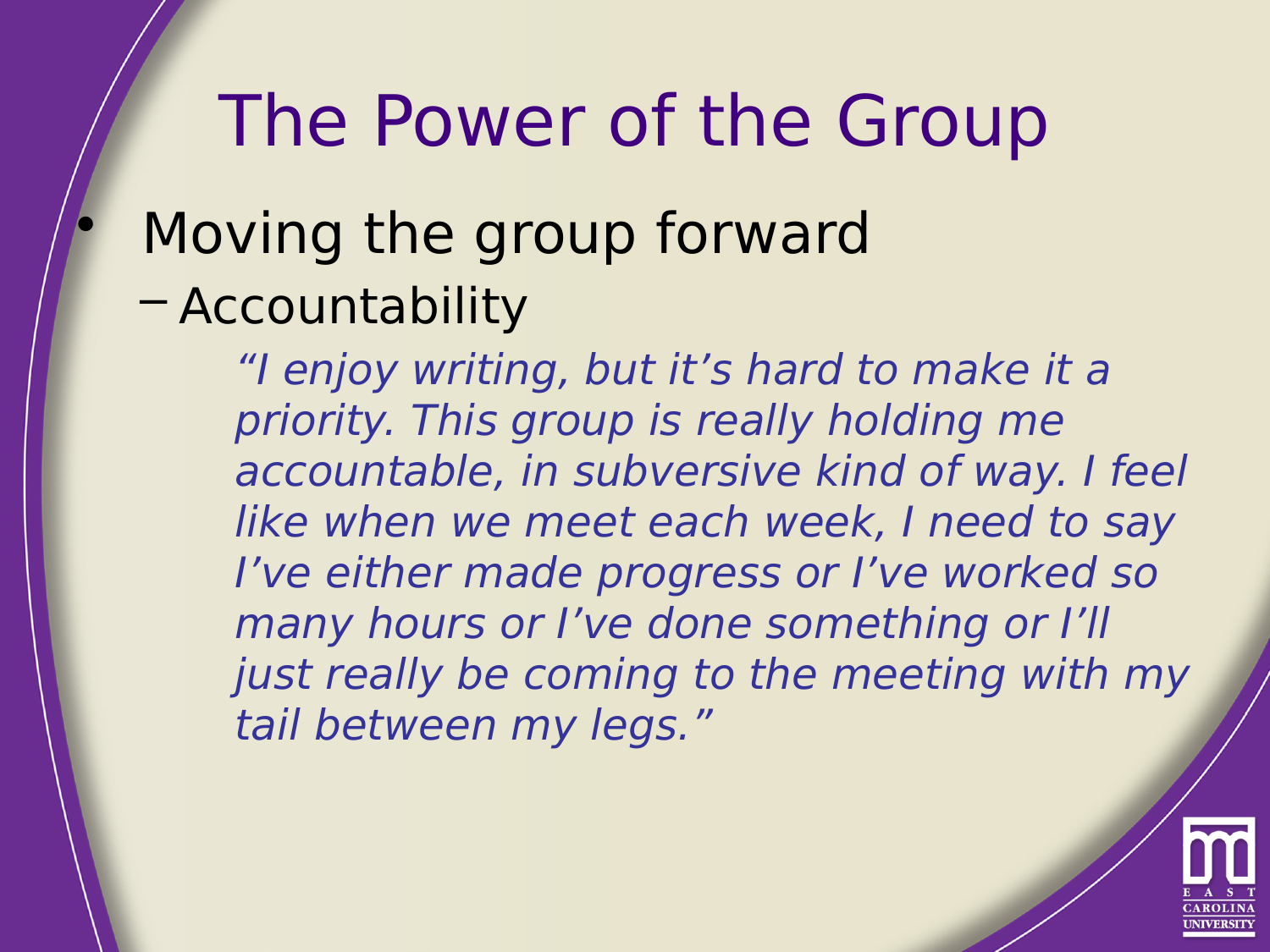

# The Power of the Group
 Moving the group forward
Accountability
	“I enjoy writing, but it’s hard to make it a priority. This group is really holding me accountable, in subversive kind of way. I feel like when we meet each week, I need to say I’ve either made progress or I’ve worked so many hours or I’ve done something or I’ll just really be coming to the meeting with my tail between my legs.”